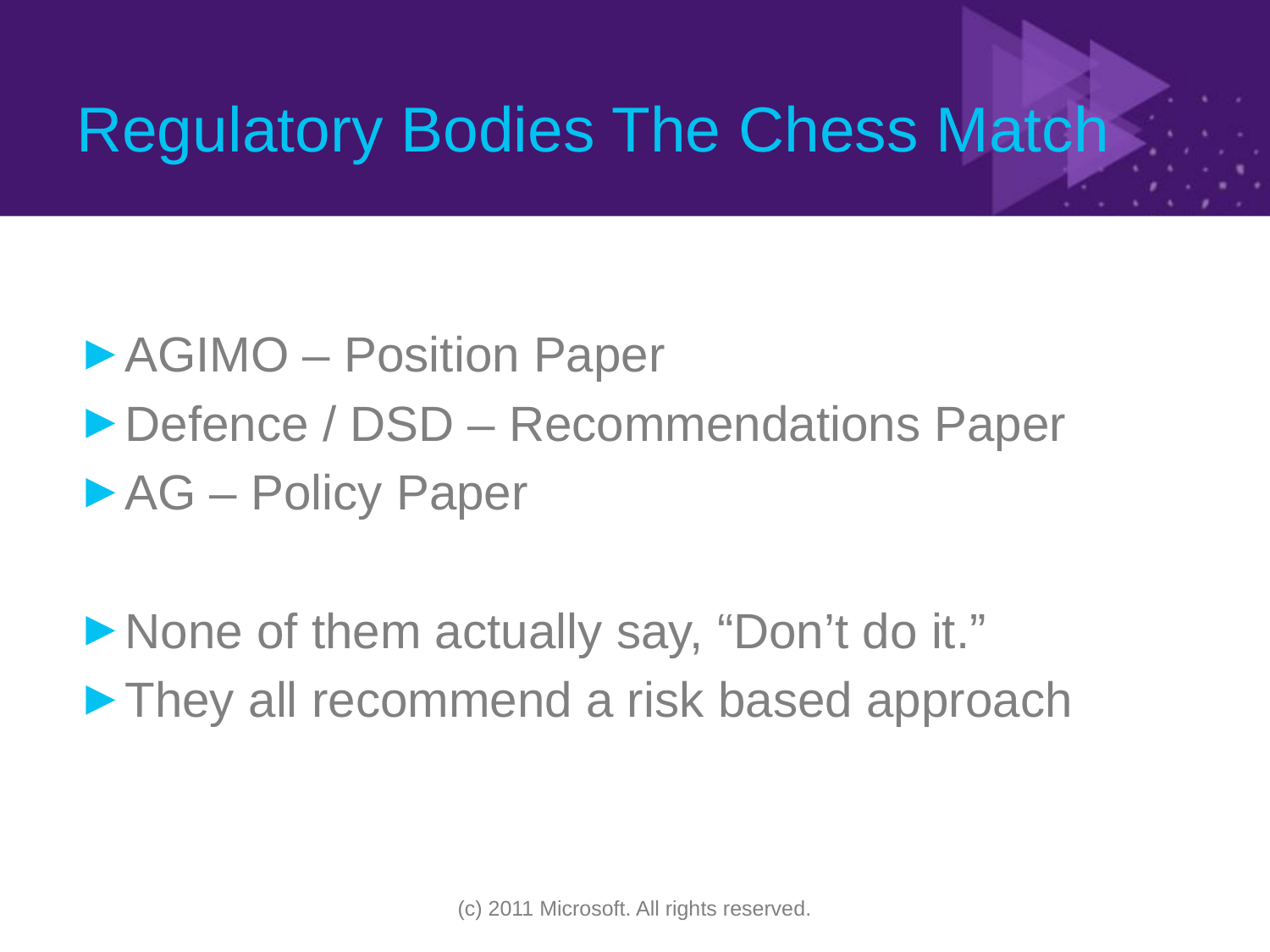

# Regulatory Bodies The Chess Match
AGIMO – Position Paper
Defence / DSD – Recommendations Paper
AG – Policy Paper

None of them actually say, “Don’t do it.”
They all recommend a risk based approach
(c) 2011 Microsoft. All rights reserved.